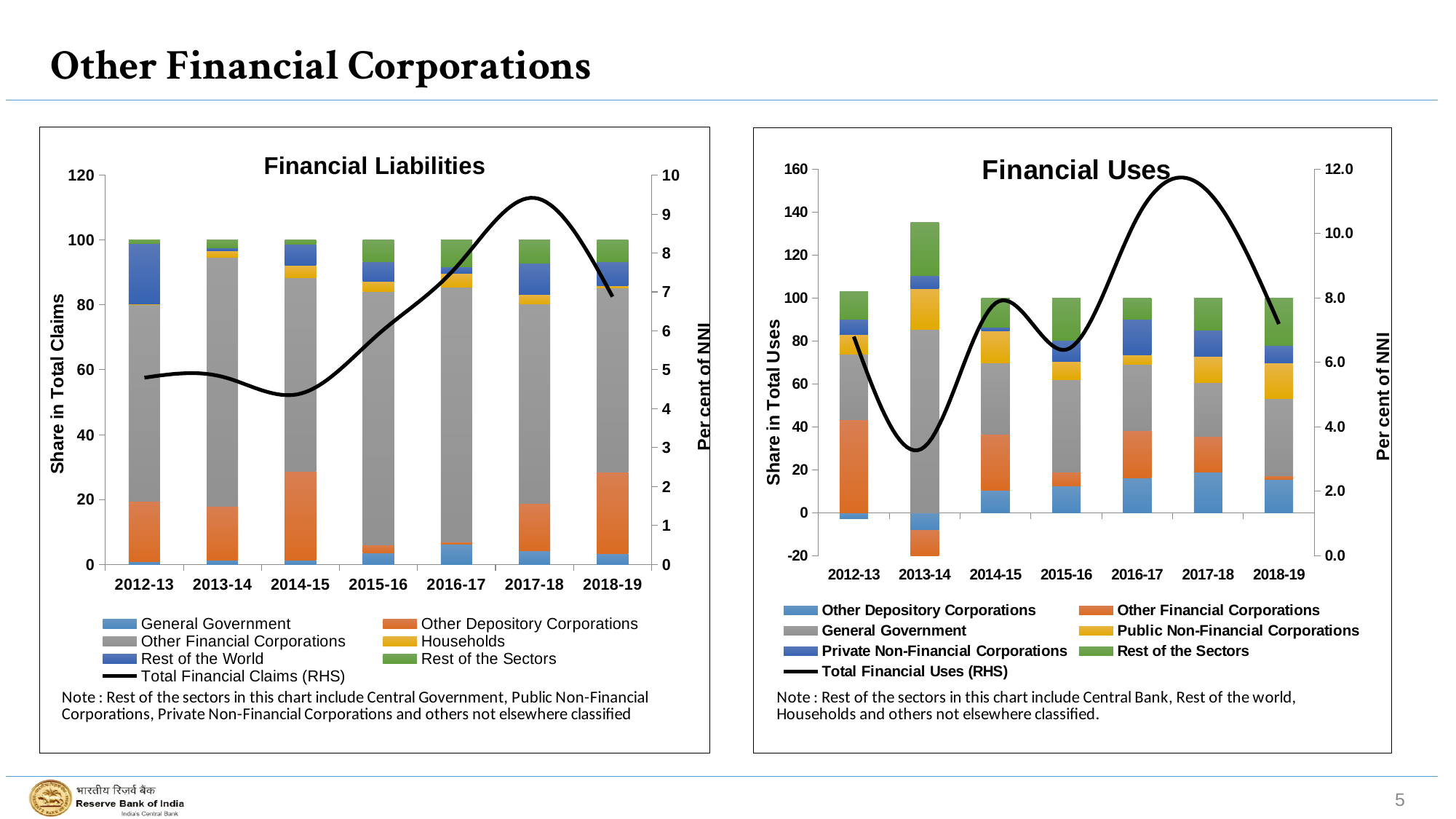

# Other Financial Corporations

### Chart: Financial Liabilities

| Category | General Government | Other Depository Corporations | Other Financial Corporations | Households | Rest of the World | Rest of the Sectors | Total Financial Claims (RHS) |
|---|---|---|---|---|---|---|---|
| 2012-13 | 0.8774458388207425 | 18.525958977253683 | 60.63805196751849 | 0.3563952839820531 | 18.58008802309213 | 1.0220599093328995 | 4.7968993716994905 |
| 2013-14 | 1.2559075502167207 | 16.663746956226454 | 76.77768951068282 | 1.9807578783493325 | 0.97533871309968 | 2.346559391424985 | 4.821208550547972 |
| 2014-15 | 1.381919881752629 | 27.288535037790503 | 59.68811990045422 | 3.925924317542143 | 6.533490469094849 | 1.1820103933656358 | 4.386415840508144 |
| 2015-16 | 3.563310917629041 | 2.3409554337381846 | 78.25923857752551 | 3.050010371428834 | 6.124013937440301 | 6.662470762238107 | 5.916643423248006 |
| 2016-17 | 6.270390310380645 | 0.6375175336964831 | 78.55706078716352 | 4.374222620210314 | 1.9048539109010705 | 8.25595483764796 | 7.64440921677493 |
| 2017-18 | 4.1932502459076035 | 14.639493097830169 | 61.38345413497137 | 2.9349489012263428 | 9.66439587478027 | 7.184457745284244 | 9.41514812832032 |
| 2018-19 | 3.3408242483312245 | 25.090519816527475 | 56.81368556605094 | 0.6022022197362149 | 7.578104705101013 | 6.5746634442531136 | 6.8784235697294225 |

### Chart:  Financial Uses

| Category | Other Depository Corporations | Other Financial Corporations | General Government | Public Non-Financial Corporations | Private Non-Financial Corporations | Rest of the Sectors | Total Financial Uses (RHS) |
|---|---|---|---|---|---|---|---|
| 2012-13 | -2.779598804991674 | 43.21599463045806 | 30.56534509790487 | 9.293659169190933 | 6.873604354681255 | 12.83099555275655 | 6.796271269741426 |
| 2013-14 | -8.273553061863355 | -26.802914168717486 | 85.4089766645681 | 18.80406114685311 | 6.301921209095081 | 24.561508210064552 | 3.3782146775466377 |
| 2014-15 | 10.26202280971336 | 26.134102756738688 | 33.19065139837041 | 15.1341146768838 | 1.5029317192224299 | 13.776176639071315 | 7.8337567638955425 |
| 2015-16 | 12.256316513463121 | 6.717417299169594 | 43.10778057002074 | 8.300442297399838 | 9.860438690879784 | 19.757604629066936 | 6.392142429273719 |
| 2016-17 | 16.080858182332804 | 22.071521560893707 | 30.74163378656765 | 4.66491263117442 | 16.65173246906421 | 9.789341369967193 | 10.493968088668511 |
| 2017-18 | 18.86985778520379 | 16.51821524901918 | 25.25747516967607 | 12.275520573287002 | 12.066765050155286 | 15.012166172658695 | 11.303083535734226 |
| 2018-19 | 15.531548880300551 | 1.6568033376540483 | 36.05658779435585 | 16.466541866816453 | 7.97483159723193 | 22.313686523641174 | 7.187687928838567 |
5